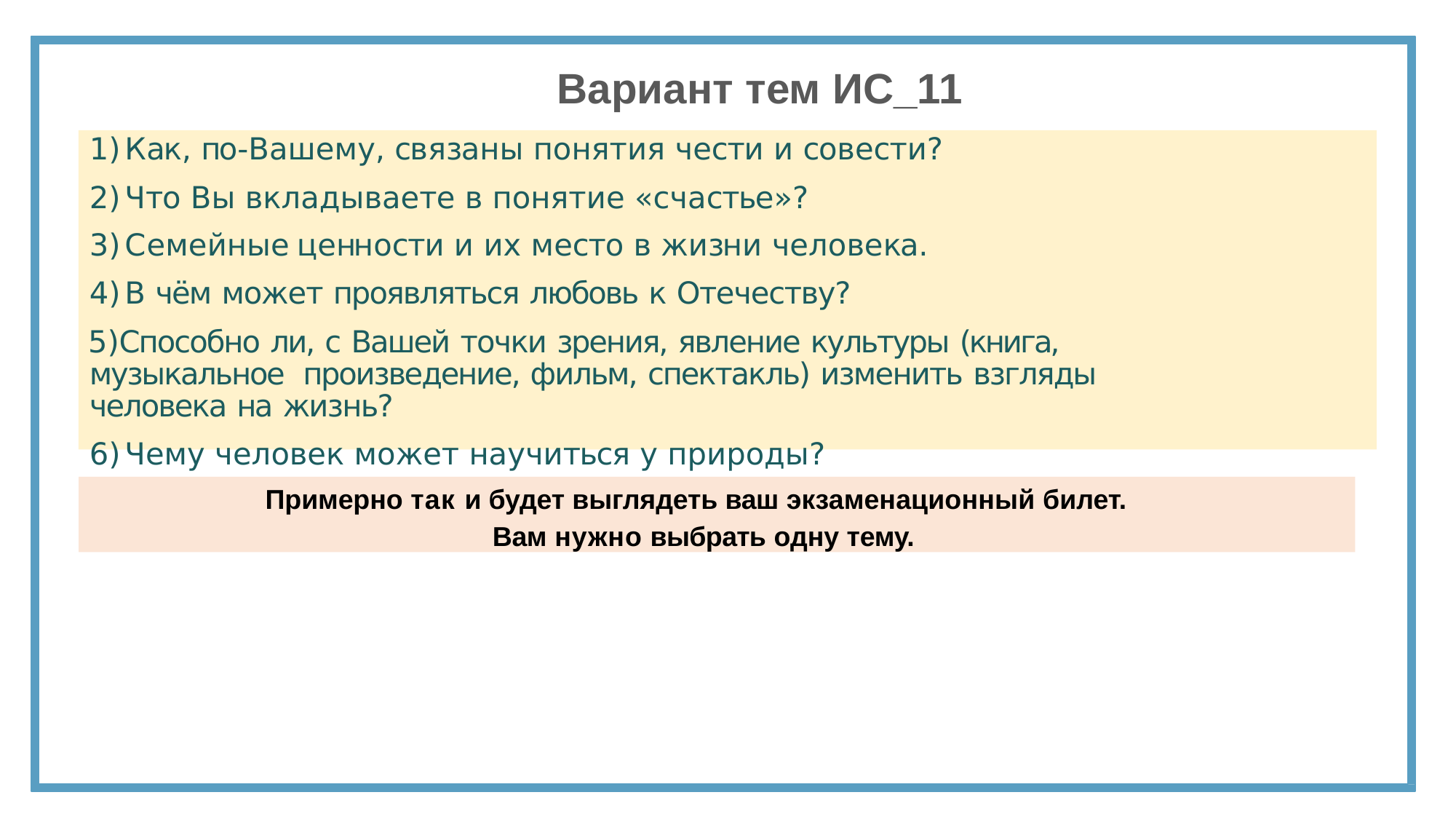

# Вариант тем ИС_11
Как, по-Вашему, связаны понятия чести и совести?
Что Вы вкладываете в понятие «счастье»?
Семейные ценности и их место в жизни человека.
В чём может проявляться любовь к Отечеству?
Способно ли, с Вашей точки зрения, явление культуры (книга, музыкальное  произведение, фильм, спектакль) изменить взгляды человека на жизнь?
Чему человек может научиться у природы?

Примерно так и будет выглядеть ваш экзаменационный билет.
Вам нужно выбрать одну тему.